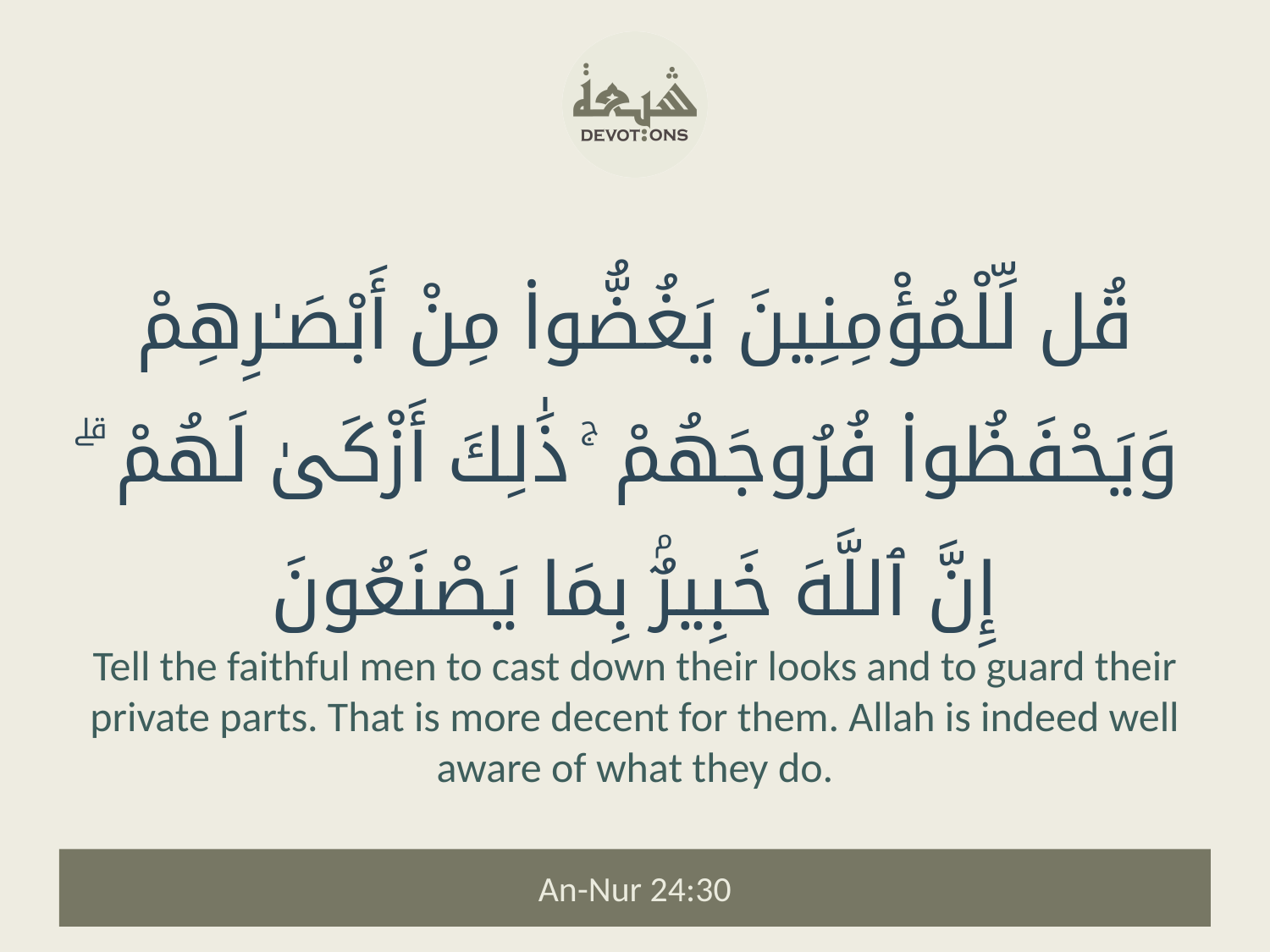

قُل لِّلْمُؤْمِنِينَ يَغُضُّوا۟ مِنْ أَبْصَـٰرِهِمْ وَيَحْفَظُوا۟ فُرُوجَهُمْ ۚ ذَٰلِكَ أَزْكَىٰ لَهُمْ ۗ إِنَّ ٱللَّهَ خَبِيرٌۢ بِمَا يَصْنَعُونَ
Tell the faithful men to cast down their looks and to guard their private parts. That is more decent for them. Allah is indeed well aware of what they do.
An-Nur 24:30